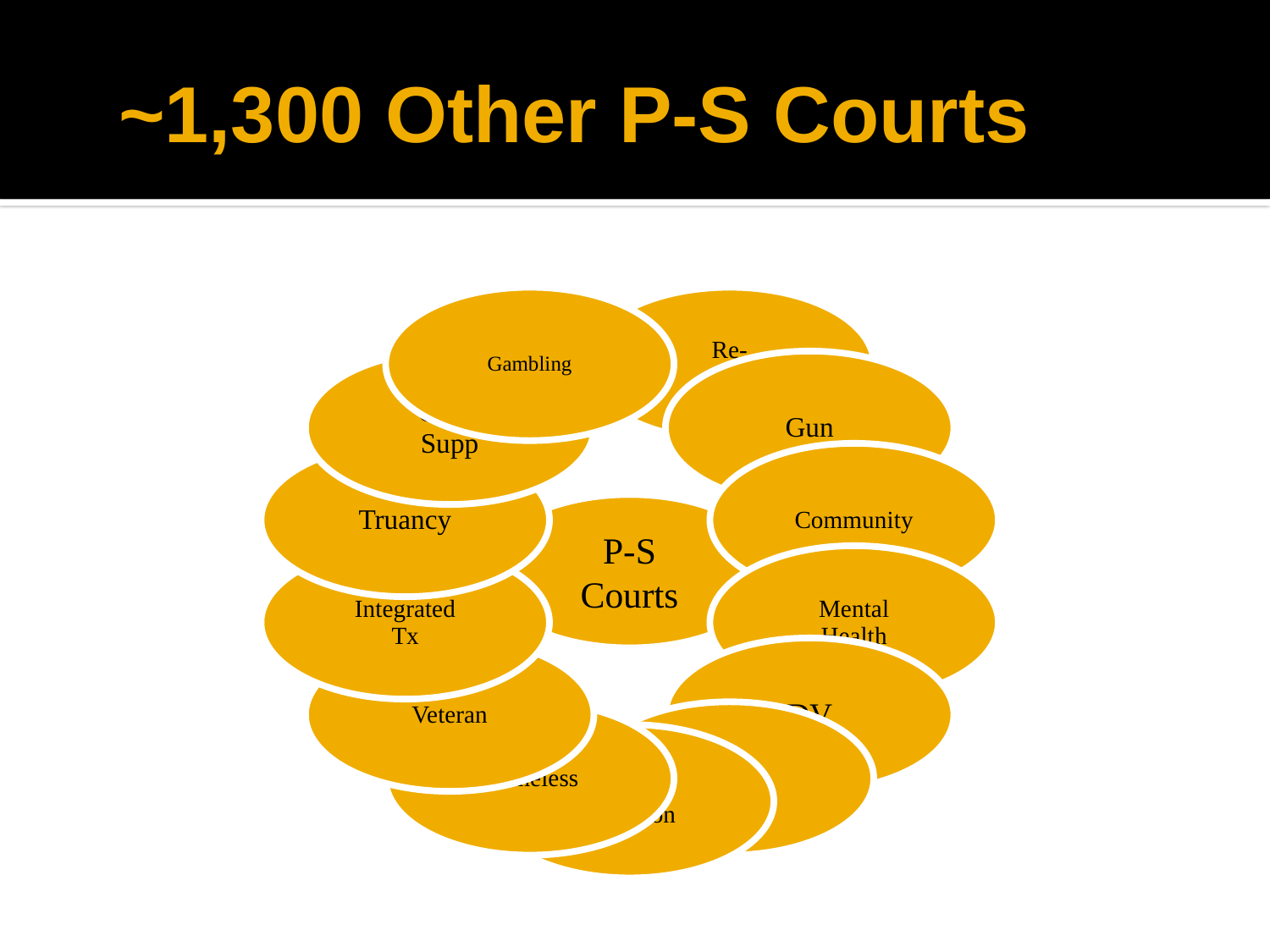

# ~1,300 Other P-S Courts
P-S
Courts
Re-
entry
Gun
Community
Mental
Health
DV
Prosti-
tution
Parole
Violation
Homeless
Veteran
Integrated
Tx
Truancy
Child
Supp
Gambling